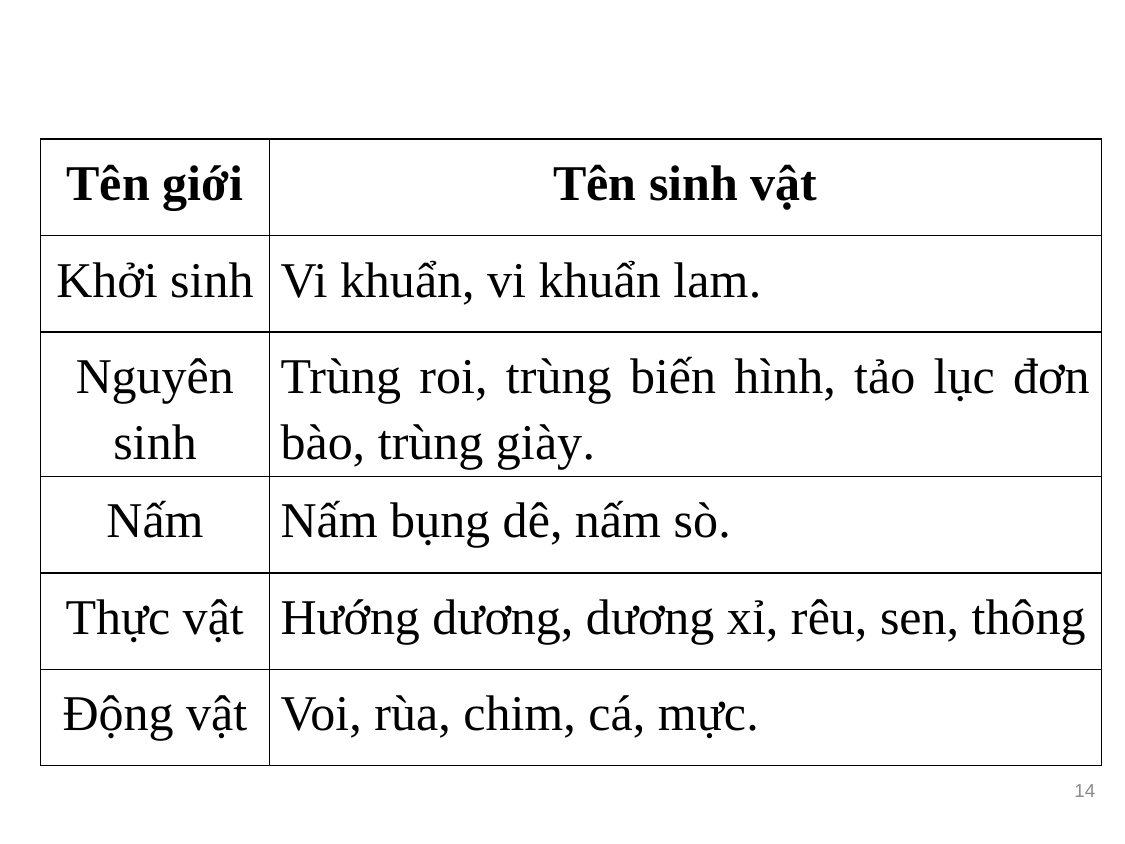

| Tên giới | Tên sinh vật |
| --- | --- |
| Khởi sinh | Vi khuẩn, vi khuẩn lam. |
| Nguyên sinh | Trùng roi, trùng biến hình, tảo lục đơn bào, trùng giày. |
| Nấm | Nấm bụng dê, nấm sò. |
| Thực vật | Hướng dương, dương xỉ, rêu, sen, thông |
| Động vật | Voi, rùa, chim, cá, mực. |
14